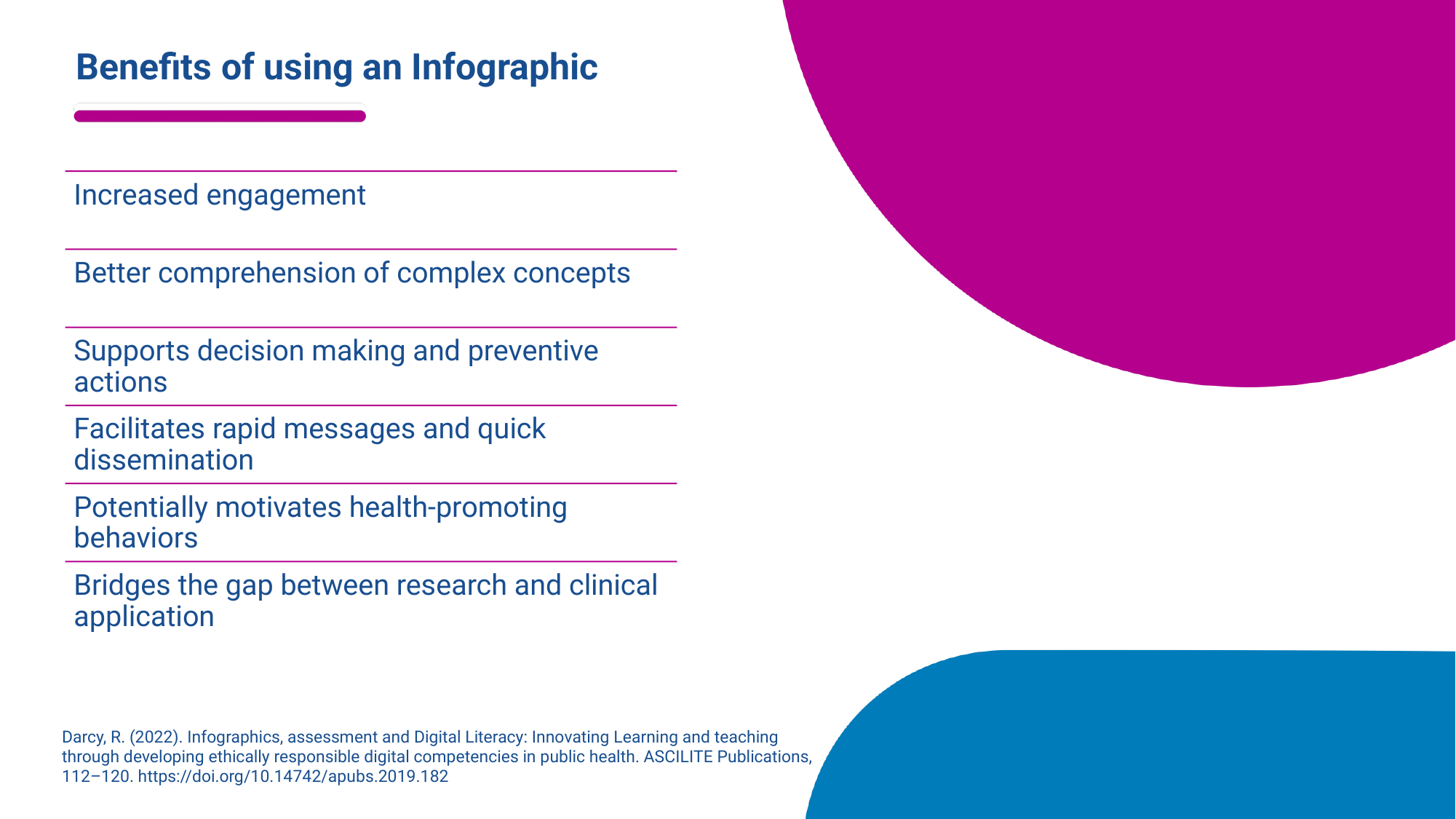

# Benefits of using an Infographic
Increased engagement
Better comprehension of complex concepts
Supports decision making and preventive actions
Facilitates rapid messages and quick dissemination
Potentially motivates health-promoting behaviors
Bridges the gap between research and clinical application
Darcy, R. (2022). Infographics, assessment and Digital Literacy: Innovating Learning and teaching through developing ethically responsible digital competencies in public health. ASCILITE Publications, 112–120. https://doi.org/10.14742/apubs.2019.182